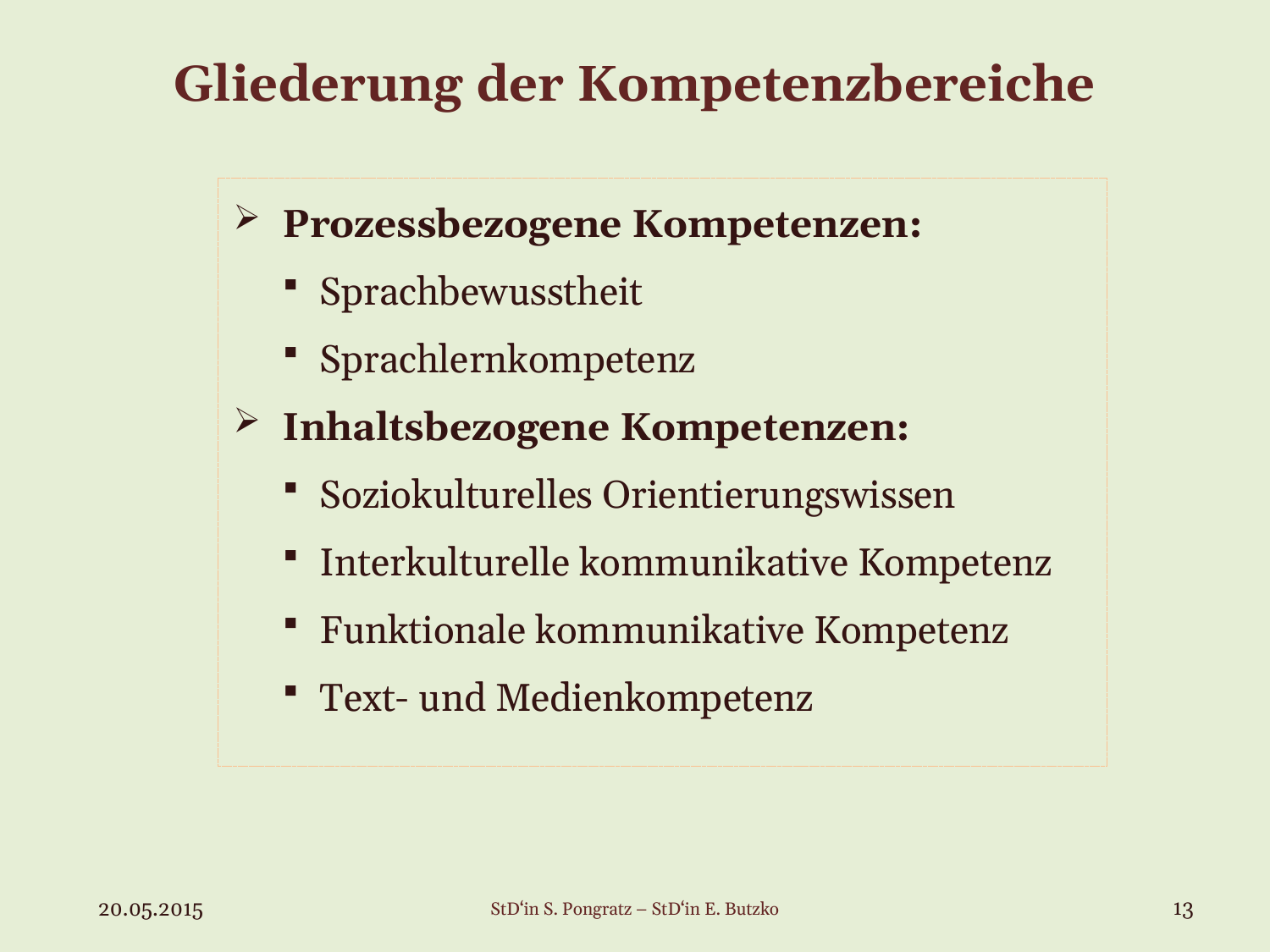

# Gliederung der Kompetenzbereiche
Prozessbezogene Kompetenzen:
Sprachbewusstheit
Sprachlernkompetenz
Inhaltsbezogene Kompetenzen:
Soziokulturelles Orientierungswissen
Interkulturelle kommunikative Kompetenz
Funktionale kommunikative Kompetenz
Text- und Medienkompetenz
20.05.2015
StD‘in S. Pongratz – StD‘in E. Butzko
13